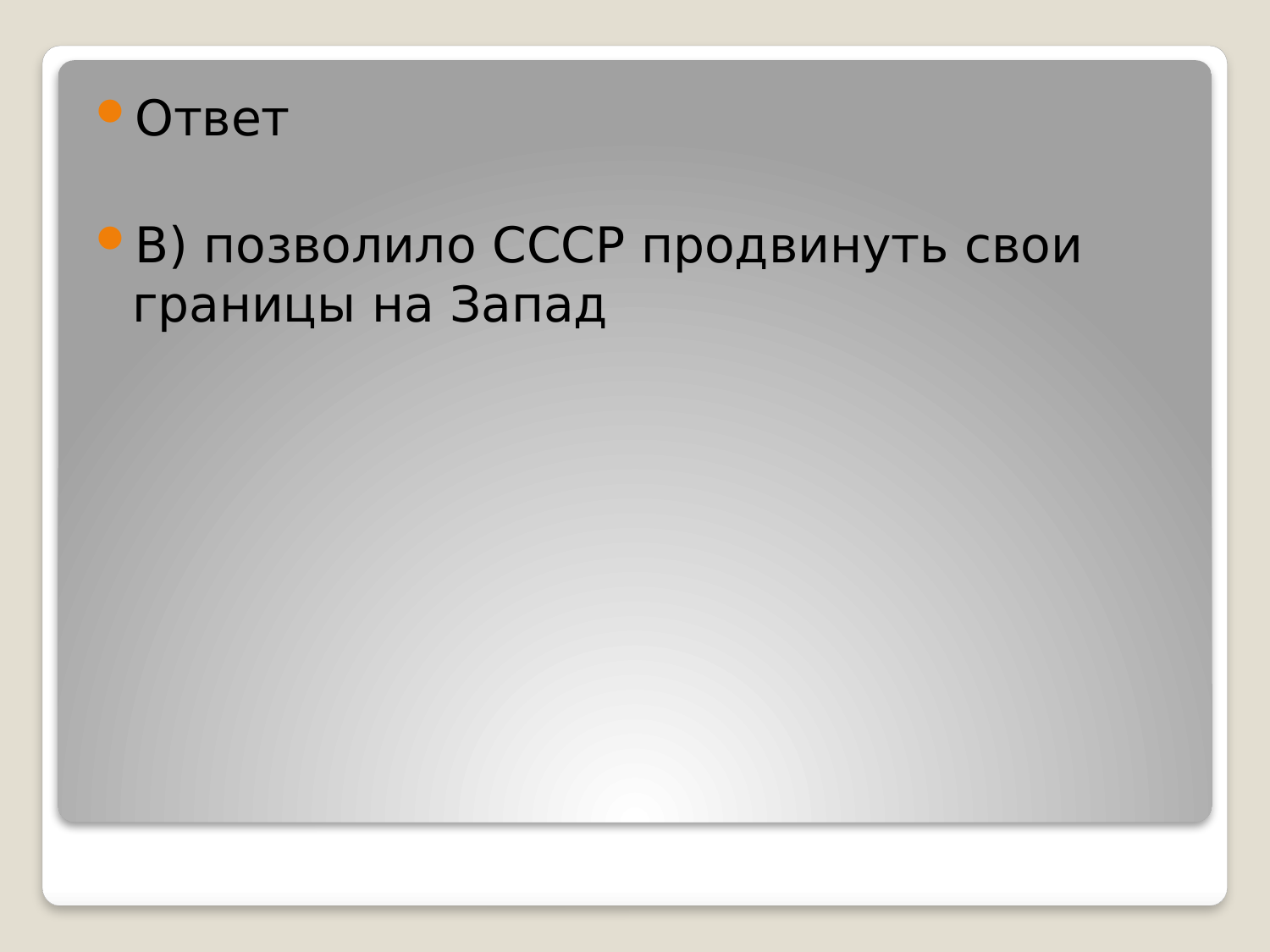

Ответ

В) позволило СССР продвинуть свои границы на Запад

#